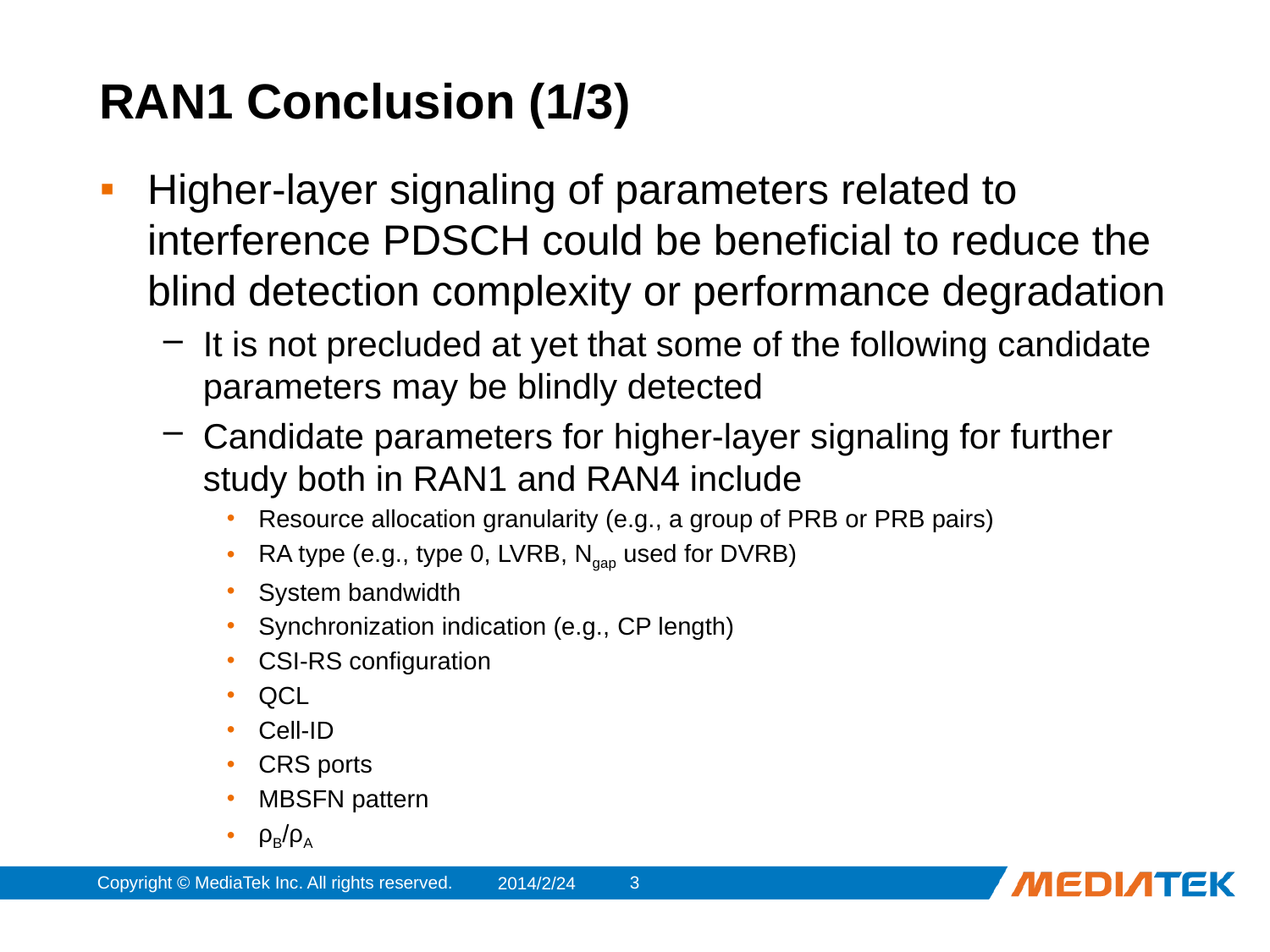

# RAN1 Conclusion (1/3)
Higher-layer signaling of parameters related to interference PDSCH could be beneficial to reduce the blind detection complexity or performance degradation
It is not precluded at yet that some of the following candidate parameters may be blindly detected
Candidate parameters for higher-layer signaling for further study both in RAN1 and RAN4 include
Resource allocation granularity (e.g., a group of PRB or PRB pairs)
RA type (e.g., type 0, LVRB, Ngap used for DVRB)
System bandwidth
Synchronization indication (e.g., CP length)
CSI-RS configuration
QCL
Cell-ID
CRS ports
MBSFN pattern
ρB/ρA
Copyright © MediaTek Inc. All rights reserved.
3
2014/2/24